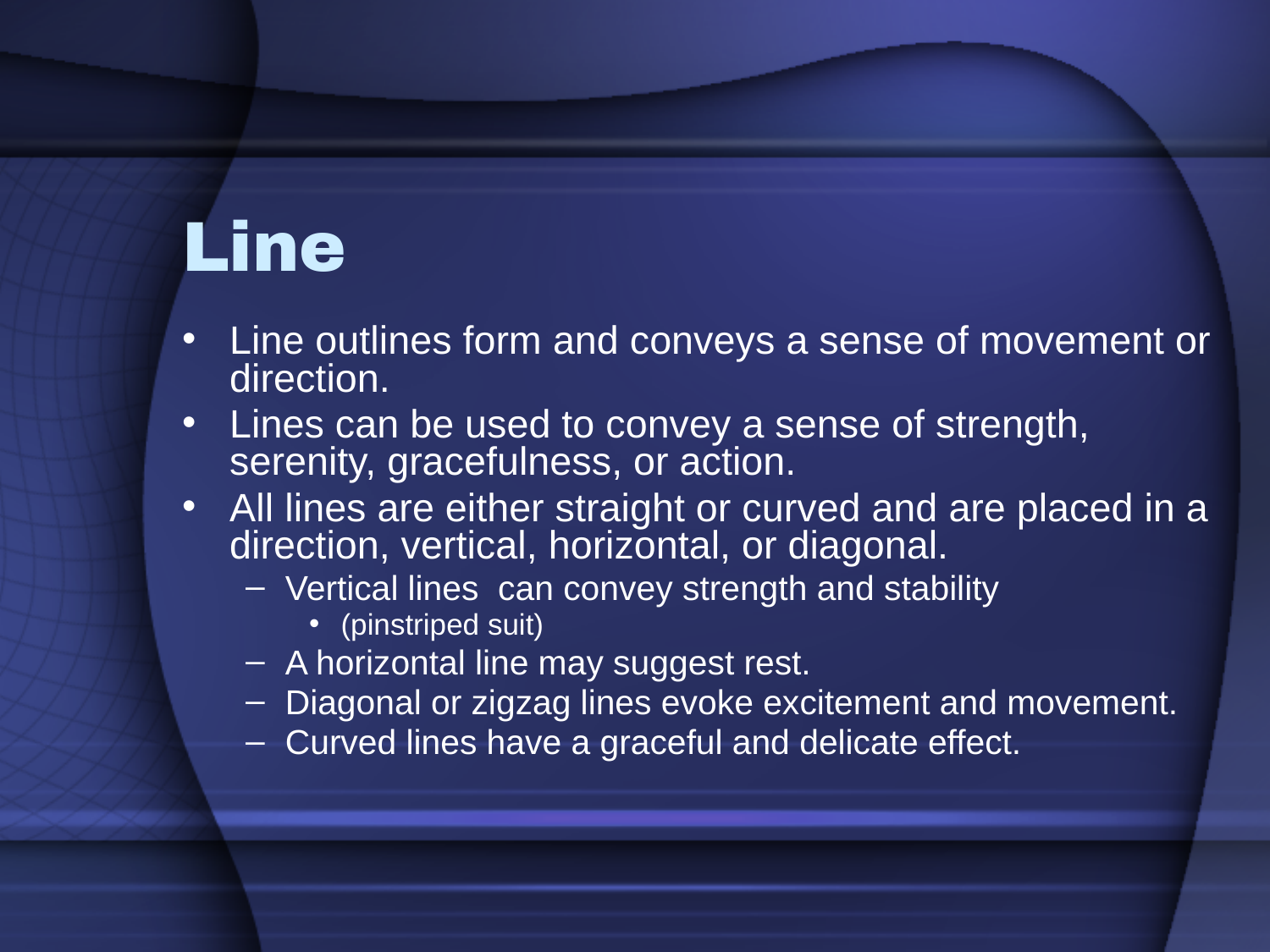

# Line
Line outlines form and conveys a sense of movement or direction.
Lines can be used to convey a sense of strength, serenity, gracefulness, or action.
All lines are either straight or curved and are placed in a direction, vertical, horizontal, or diagonal.
Vertical lines  can convey strength and stability
(pinstriped suit)
A horizontal line may suggest rest.
Diagonal or zigzag lines evoke excitement and movement.
Curved lines have a graceful and delicate effect.